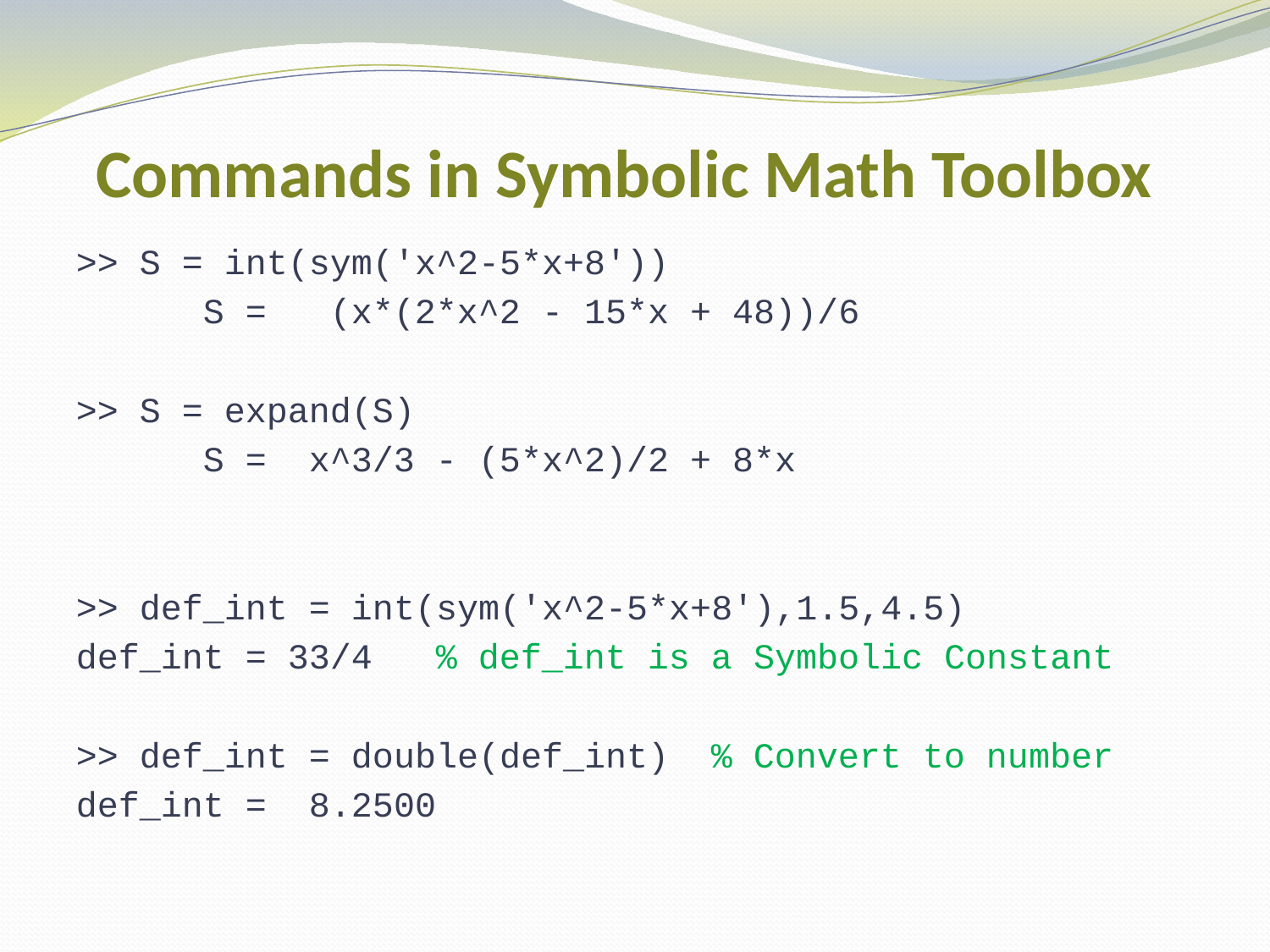

# Commands in Symbolic Math Toolbox
>> S = int(sym('x^2-5*x+8'))
	S =   (x*(2*x^2 - 15*x + 48))/6

>> S = expand(S)
 	S =  x^3/3 - (5*x^2)/2 + 8*x

>> def_int = int(sym('x^2-5*x+8'),1.5,4.5)
def_int = 33/4   % def_int is a Symbolic Constant

>> def_int = double(def_int)  % Convert to number
def_int =  8.2500